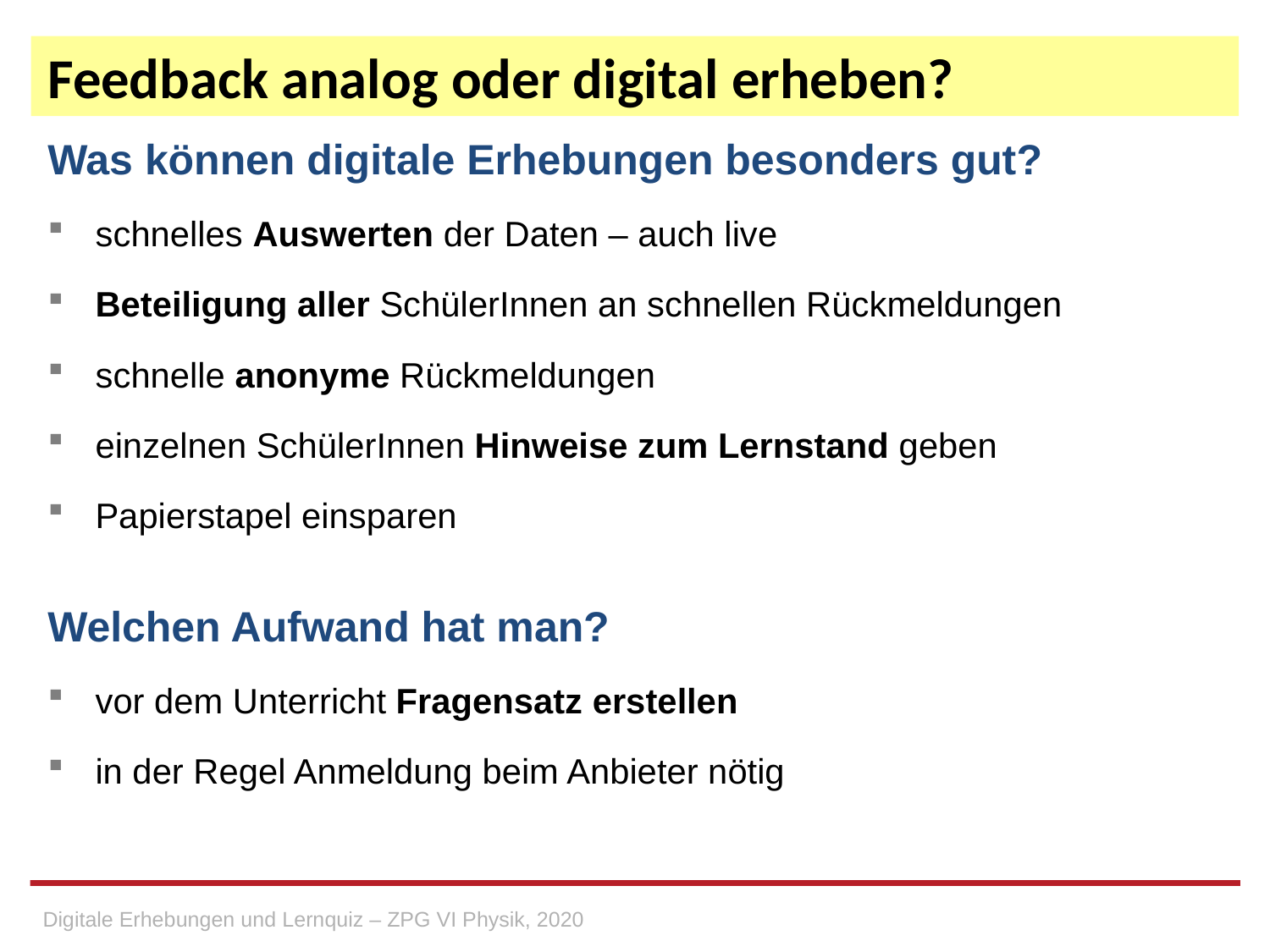

# Feedback analog oder digital erheben?
Was können digitale Erhebungen besonders gut?
schnelles Auswerten der Daten – auch live
Beteiligung aller SchülerInnen an schnellen Rückmeldungen
schnelle anonyme Rückmeldungen
einzelnen SchülerInnen Hinweise zum Lernstand geben
Papierstapel einsparen
Welchen Aufwand hat man?
vor dem Unterricht Fragensatz erstellen
in der Regel Anmeldung beim Anbieter nötig

Digitale Erhebungen und Lernquiz – ZPG VI Physik, 2020